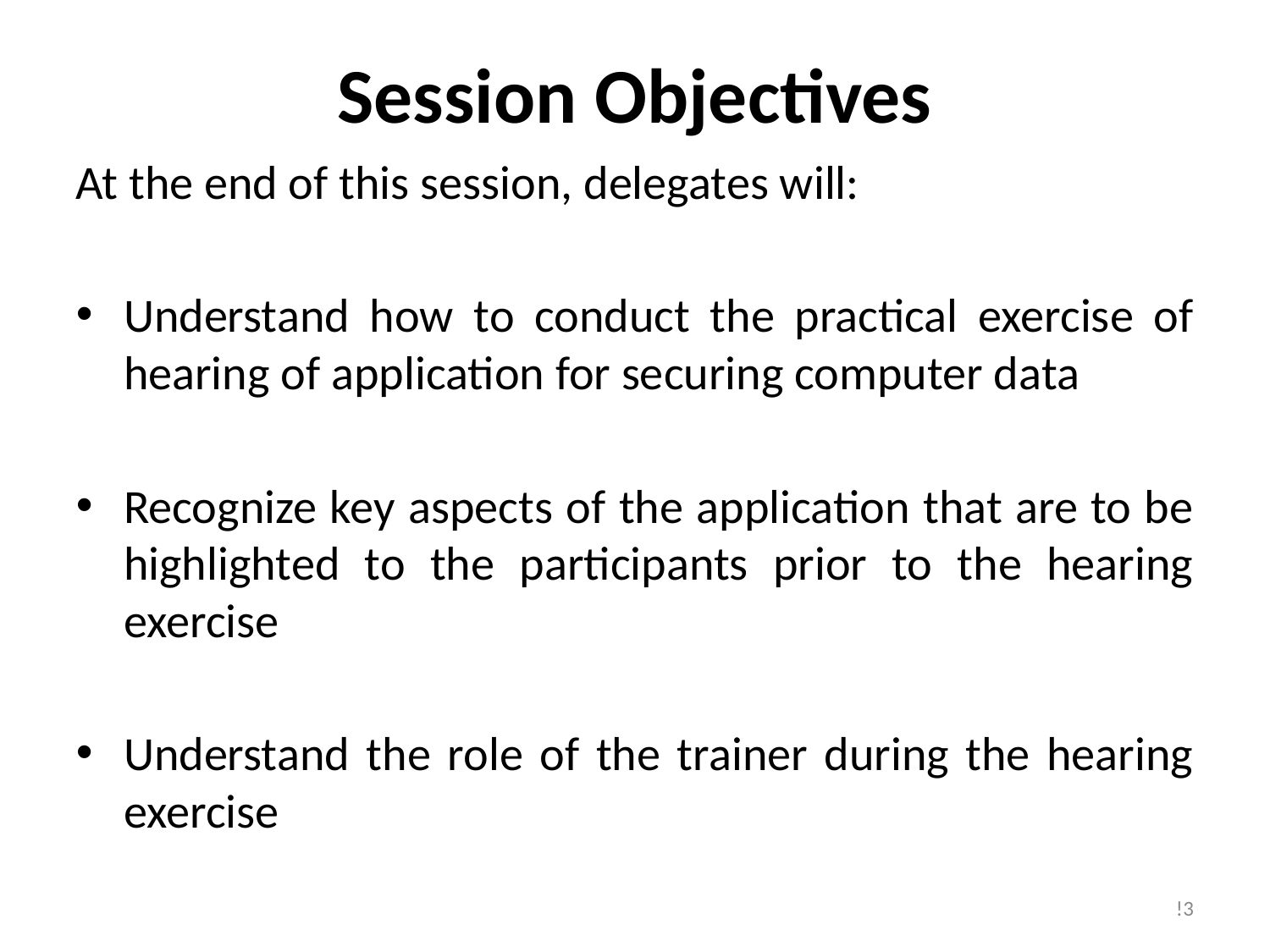

Session Objectives
At the end of this session, delegates will:

Understand how to conduct the practical exercise of hearing of application for securing computer data

Recognize key aspects of the application that are to be highlighted to the participants prior to the hearing exercise

Understand the role of the trainer during the hearing exercise

!3